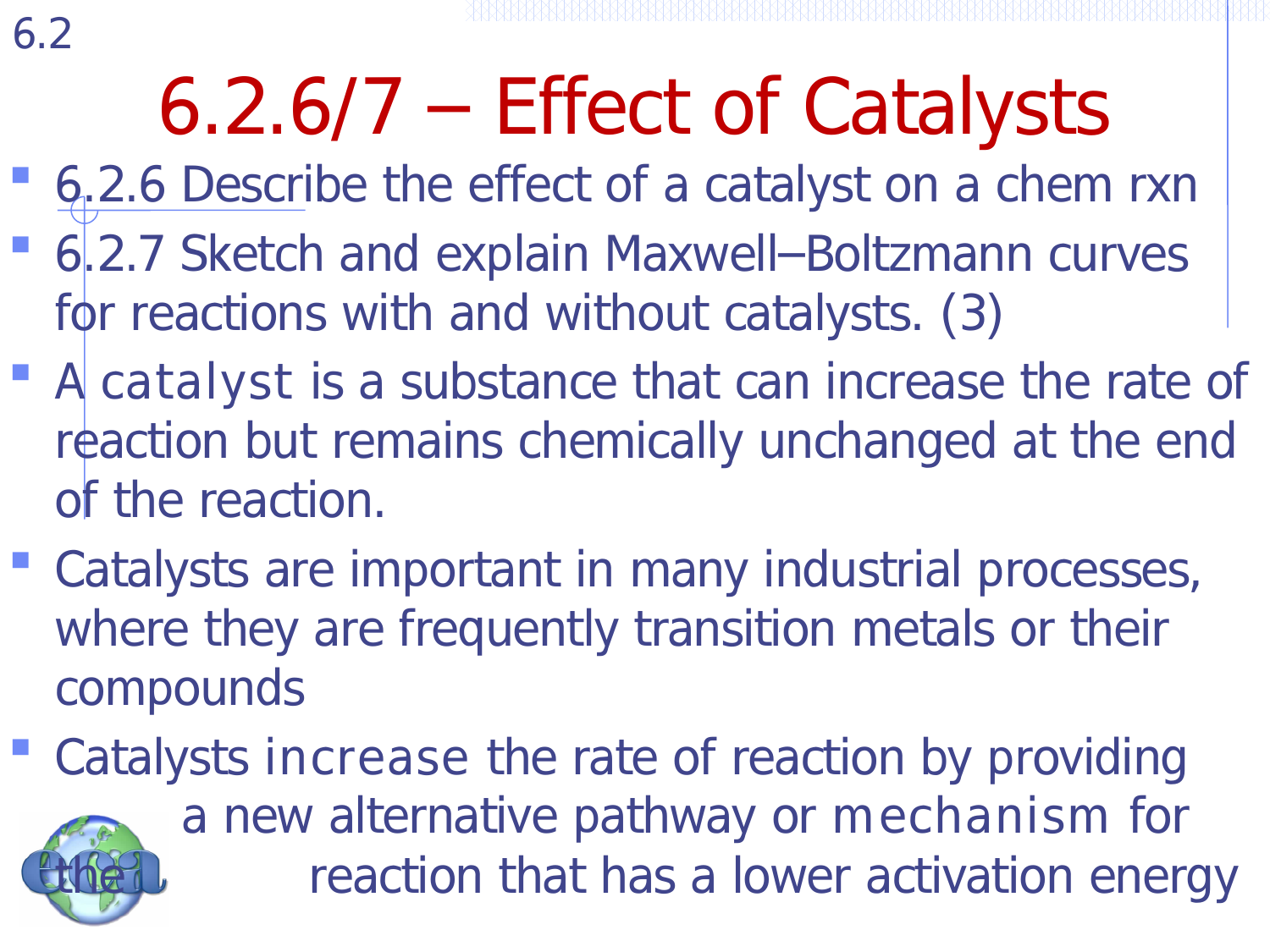

# 6.2.6/7 – Effect of Catalysts
6.2.6 Describe the effect of a catalyst on a chem rxn
6.2.7 Sketch and explain Maxwell–Boltzmann curves for reactions with and without catalysts. (3)
A catalyst is a substance that can increase the rate of reaction but remains chemically unchanged at the end of the reaction.
Catalysts are important in many industrial processes, where they are frequently transition metals or their compounds
Catalysts increase the rate of reaction by providing 	a new alternative pathway or mechanism for the 		reaction that has a lower activation energy